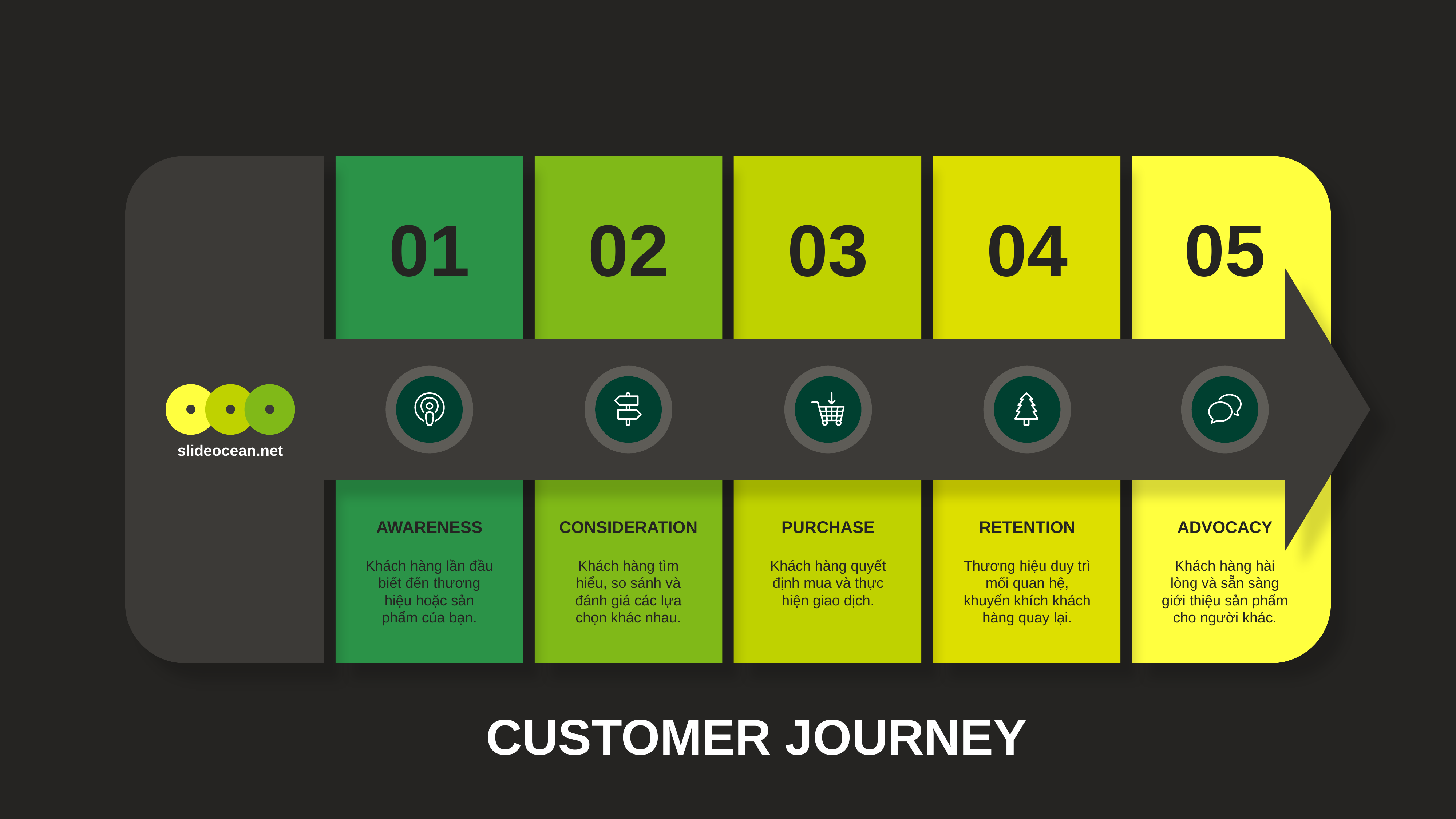

01
02
03
04
05

slideocean.net
AWARENESS
CONSIDERATION
PURCHASE
RETENTION
ADVOCACY
Khách hàng lần đầu biết đến thương hiệu hoặc sản phẩm của bạn.
Khách hàng tìm hiểu, so sánh và đánh giá các lựa chọn khác nhau.
Khách hàng quyết định mua và thực hiện giao dịch.
Thương hiệu duy trì mối quan hệ, khuyến khích khách hàng quay lại.
Khách hàng hài lòng và sẵn sàng giới thiệu sản phẩm cho người khác.
CUSTOMER JOURNEY